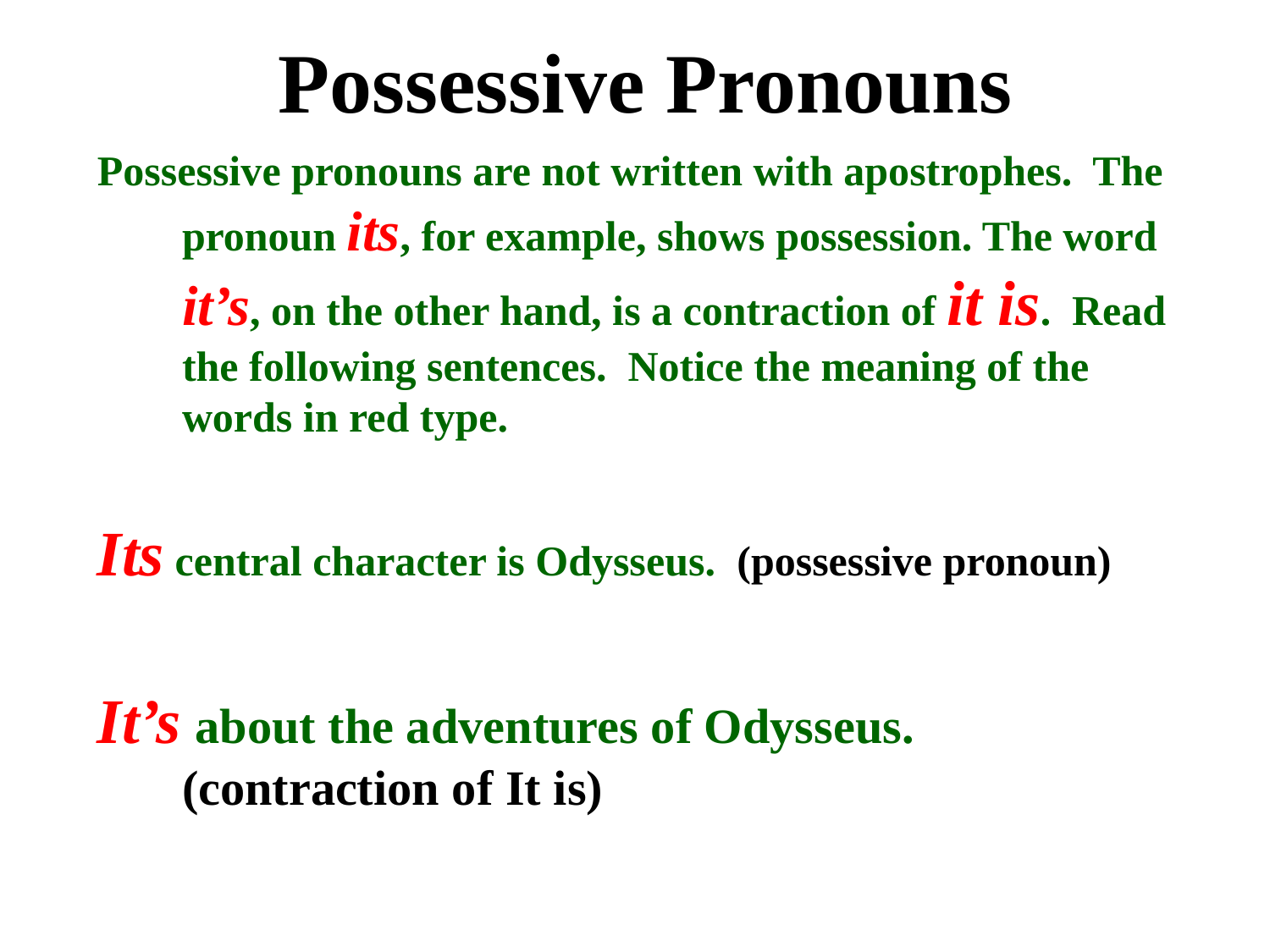

# Possessive Pronouns
Possessive pronouns are not written with apostrophes.  The pronoun its, for example, shows possession. The word it’s, on the other hand, is a contraction of it is.  Read the following sentences.  Notice the meaning of the words in red type.

Its central character is Odysseus.  (possessive pronoun)

It’s about the adventures of Odysseus.  (contraction of It is)